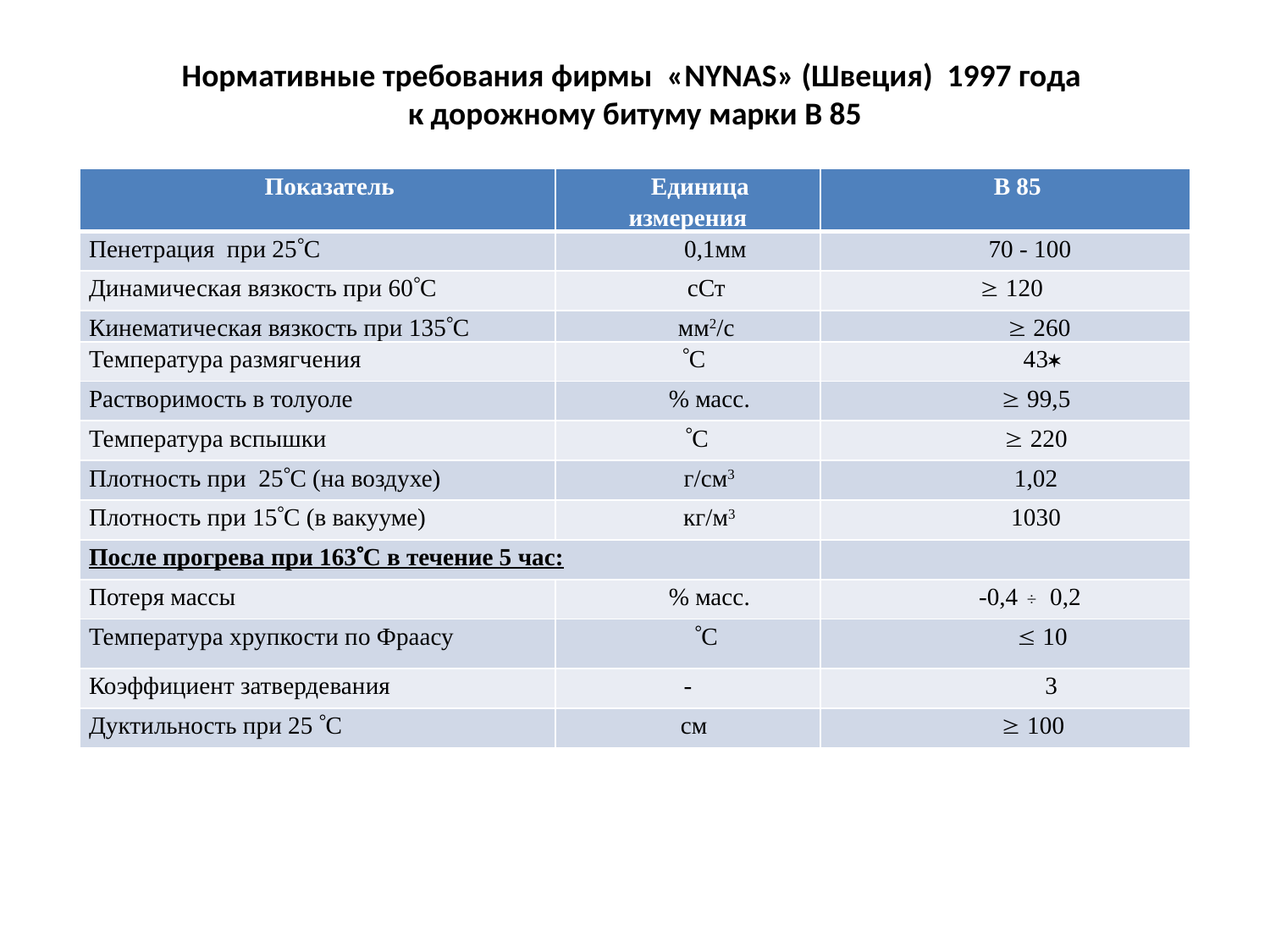

# Нормативные требования фирмы  «NYNAS» (Швеция)  1997 года к дорожному битуму марки В 85
| Показатель | Единица измерения | В 85 |
| --- | --- | --- |
| Пенетрация при 25°С | 0,1мм | 70 - 100 |
| Динамическая вязкость при 60°С | сСт | ≥ 120 |
| Кинематическая вязкость при 135°С | мм2/с | ≥ 260 |
| Температура размягчения | °С | 43∗ |
| Растворимость в толуоле | % масс. | ≥ 99,5 |
| Температура вспышки | °С | ≥ 220 |
| Плотность при 25°С (на воздухе) | г/см3 | 1,02 |
| Плотность при 15°С (в вакууме) | кг/м3 | 1030 |
| После прогрева при 163°С в течение 5 час: |  |  |
| Потеря массы | % масс. | -0,4 ÷ 0,2 |
| Температура хрупкости по Фраасу | °С | ≤ 10 |
| Коэффициент затвердевания | - | 3 |
| Дуктильность при 25 °С | см | ≥ 100 |